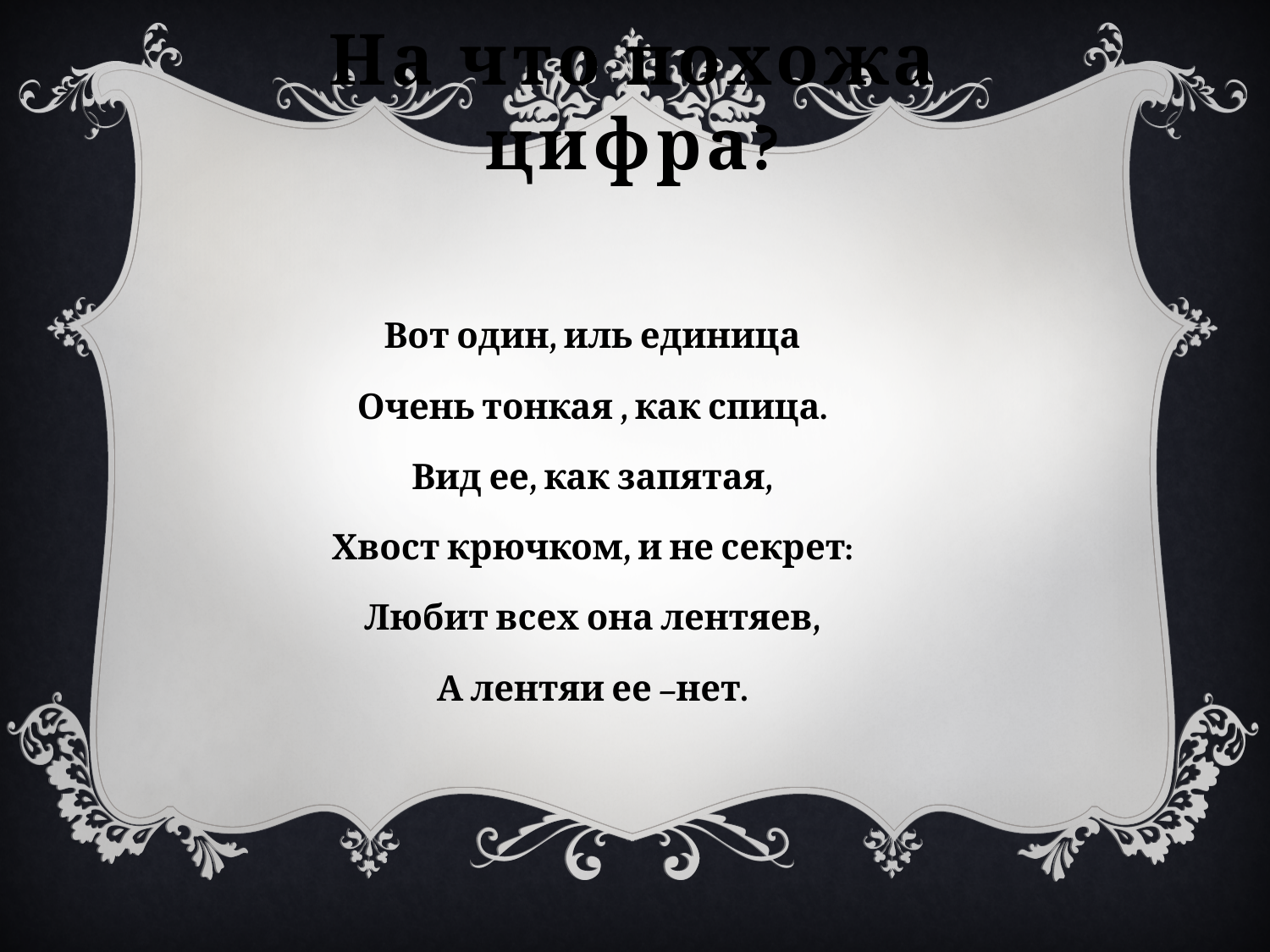

# На что похожа цифра?
Вот один, иль единица
Очень тонкая , как спица.
Вид ее, как запятая,
Хвост крючком, и не секрет:
Любит всех она лентяев,
А лентяи ее –нет.